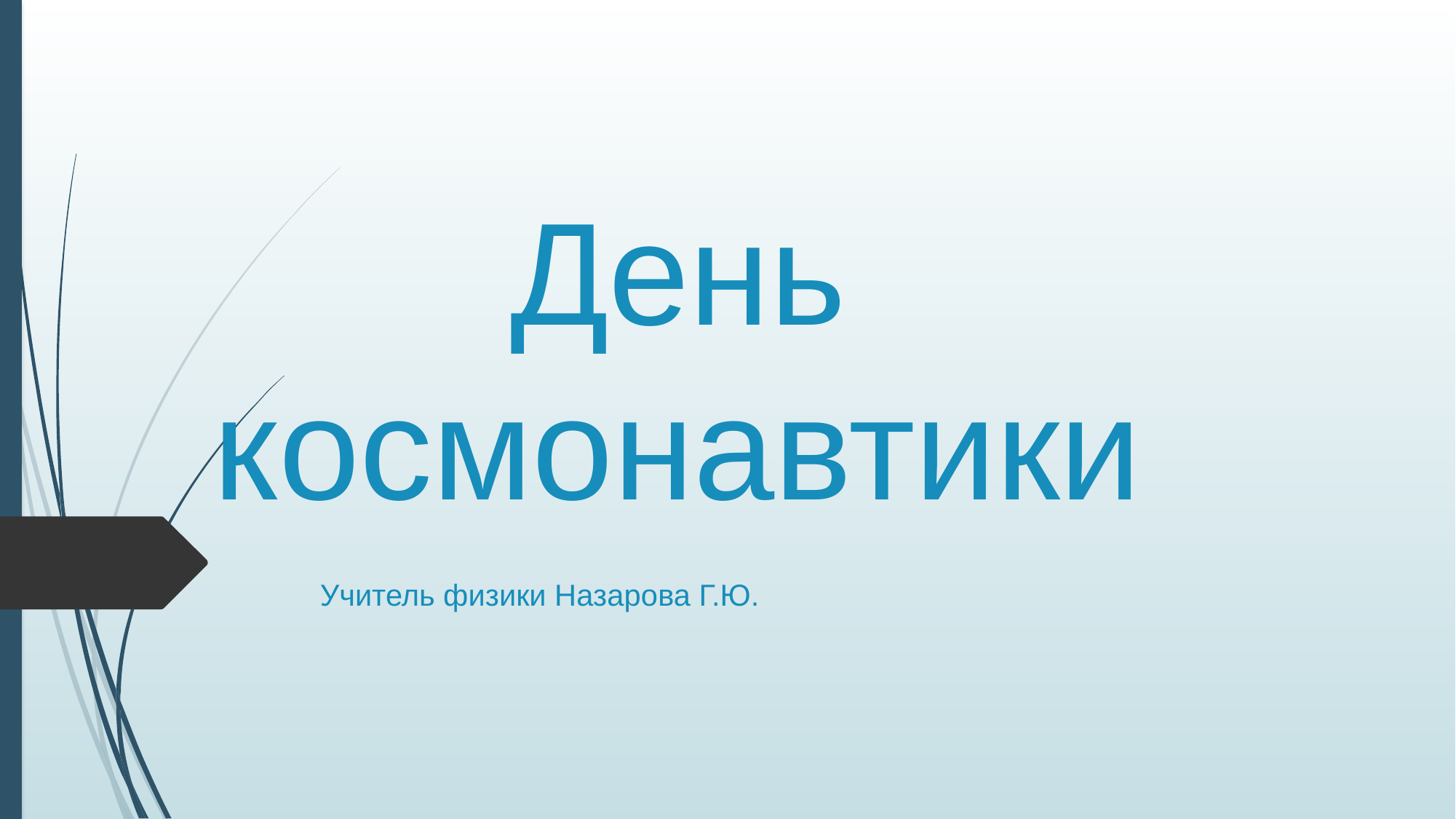

# День космонавтики
Учитель физики Назарова Г.Ю.